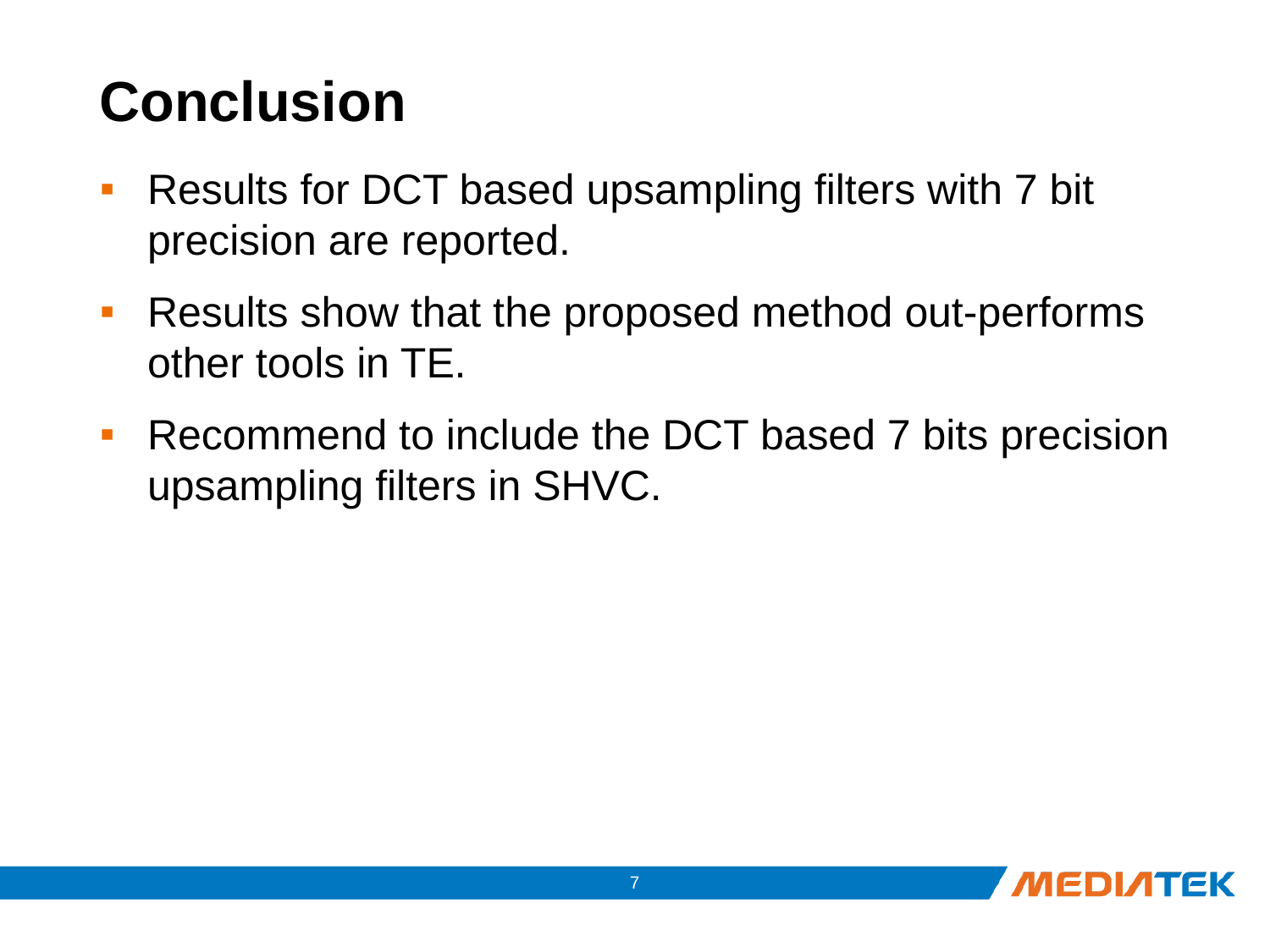

# Conclusion
Results for DCT based upsampling filters with 7 bit precision are reported.
Results show that the proposed method out-performs other tools in TE.
Recommend to include the DCT based 7 bits precision upsampling filters in SHVC.
7